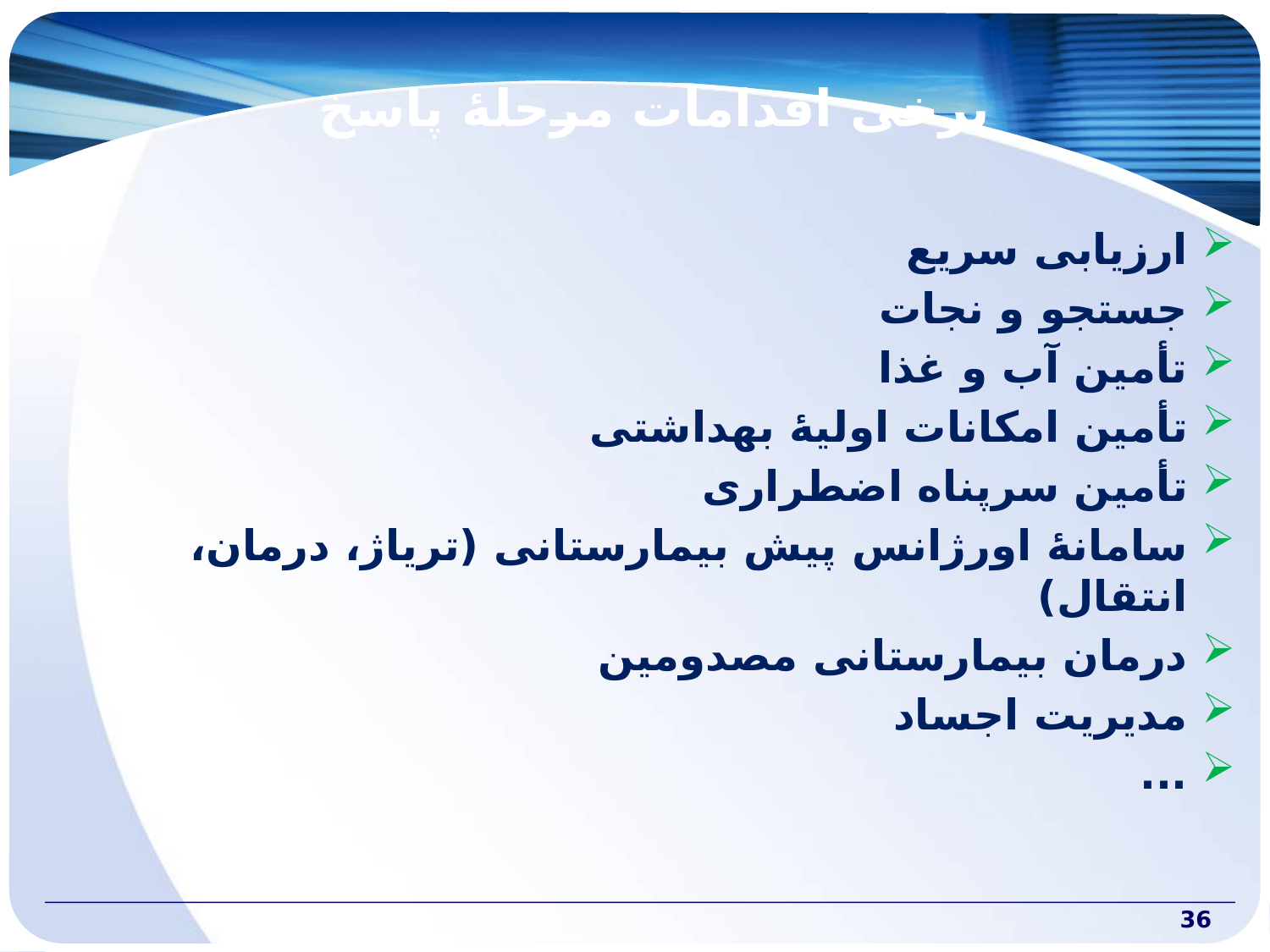

# برخی اقدامات مرحلۀ پاسخ
ارزیابی سریع
جستجو و نجات
تأمین آب و غذا
تأمین امکانات اولیۀ بهداشتی
تأمین سرپناه اضطراری
سامانۀ اورژانس پیش بیمارستانی (تریاژ، درمان، انتقال)
درمان بیمارستانی مصدومین
مدیریت اجساد
...

36